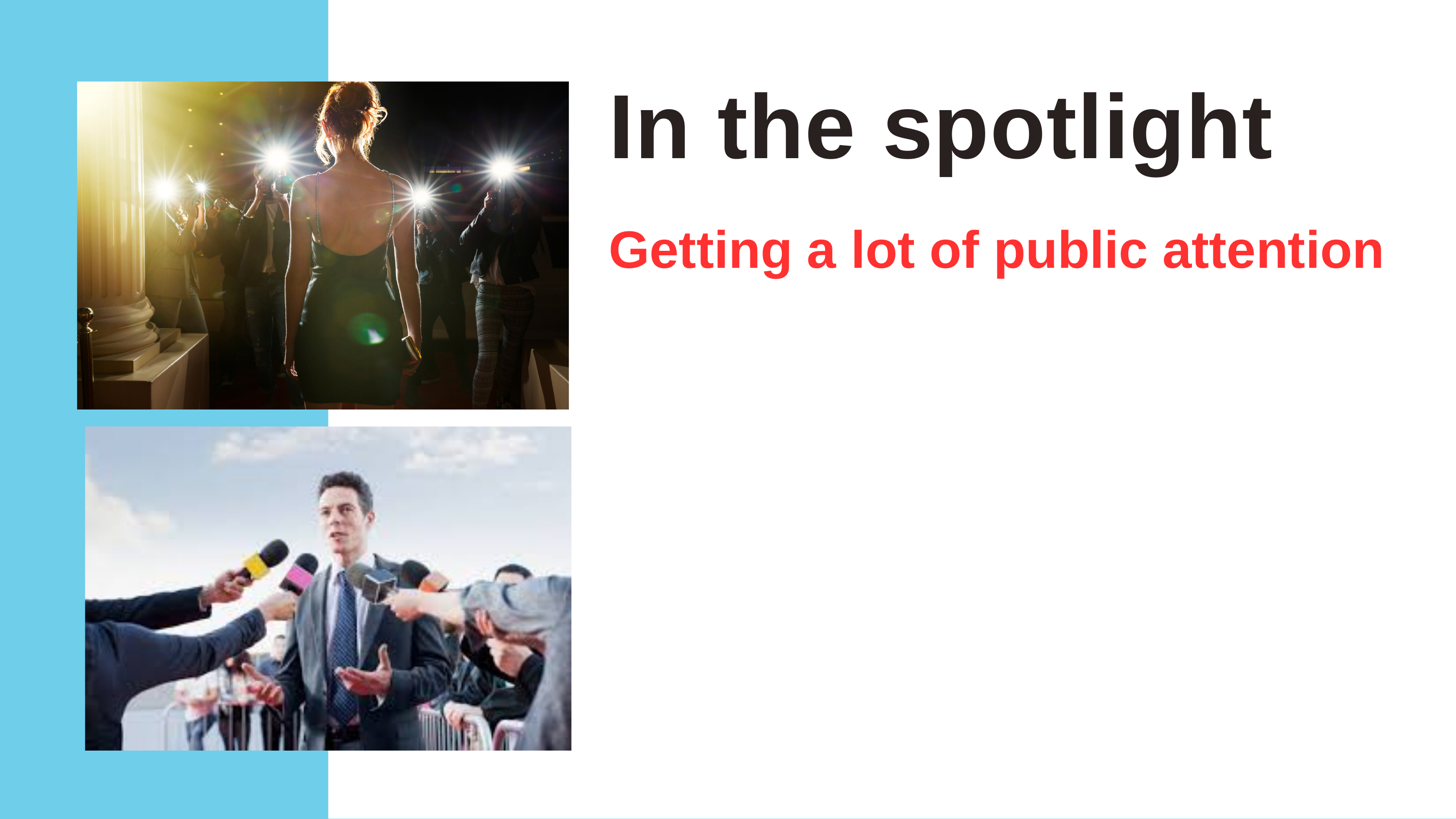

In the spotlight

Getting a lot of public attention